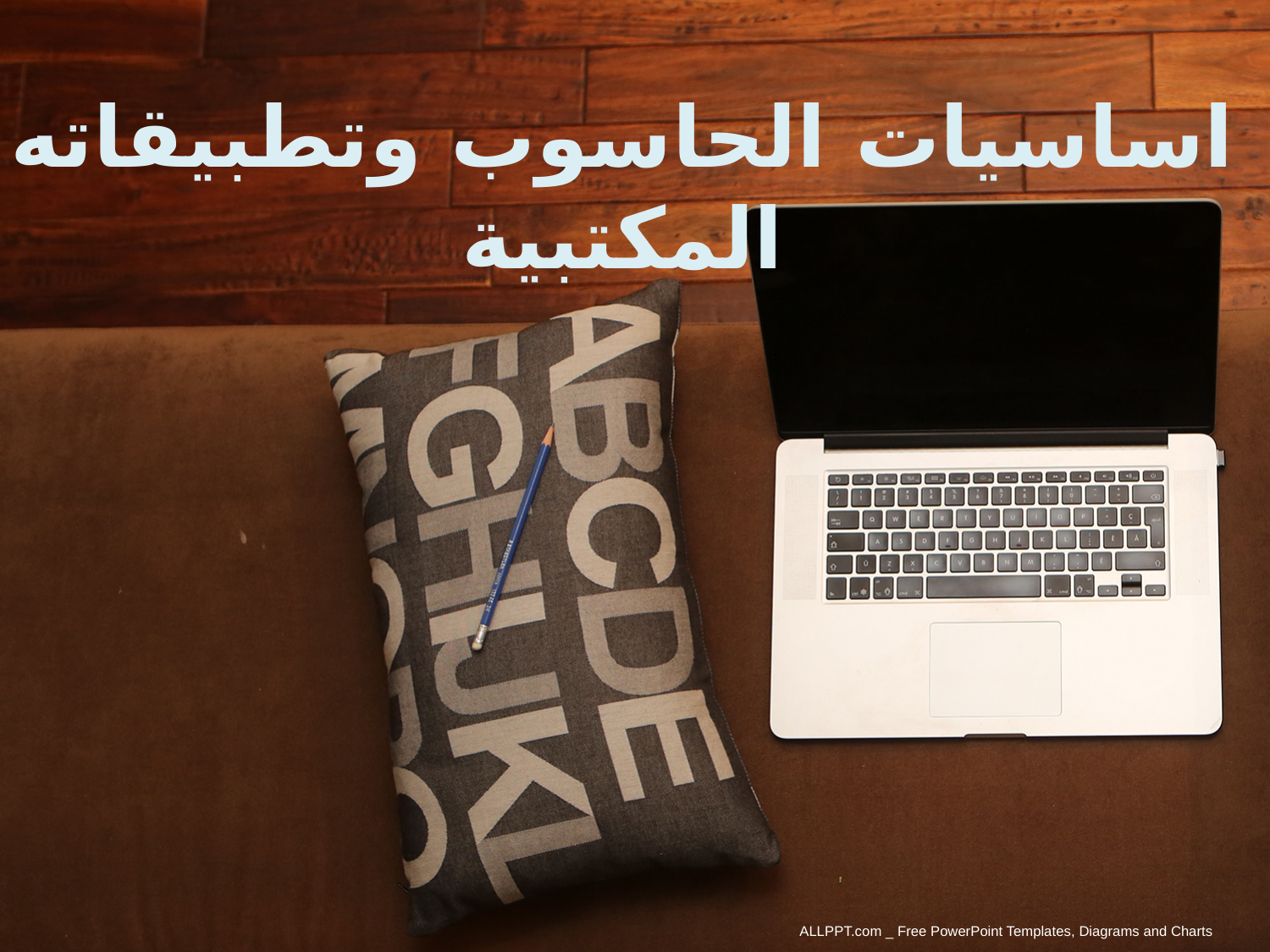

اساسيات الحاسوب وتطبيقاته المكتبية

ALLPPT.com _ Free PowerPoint Templates, Diagrams and Charts